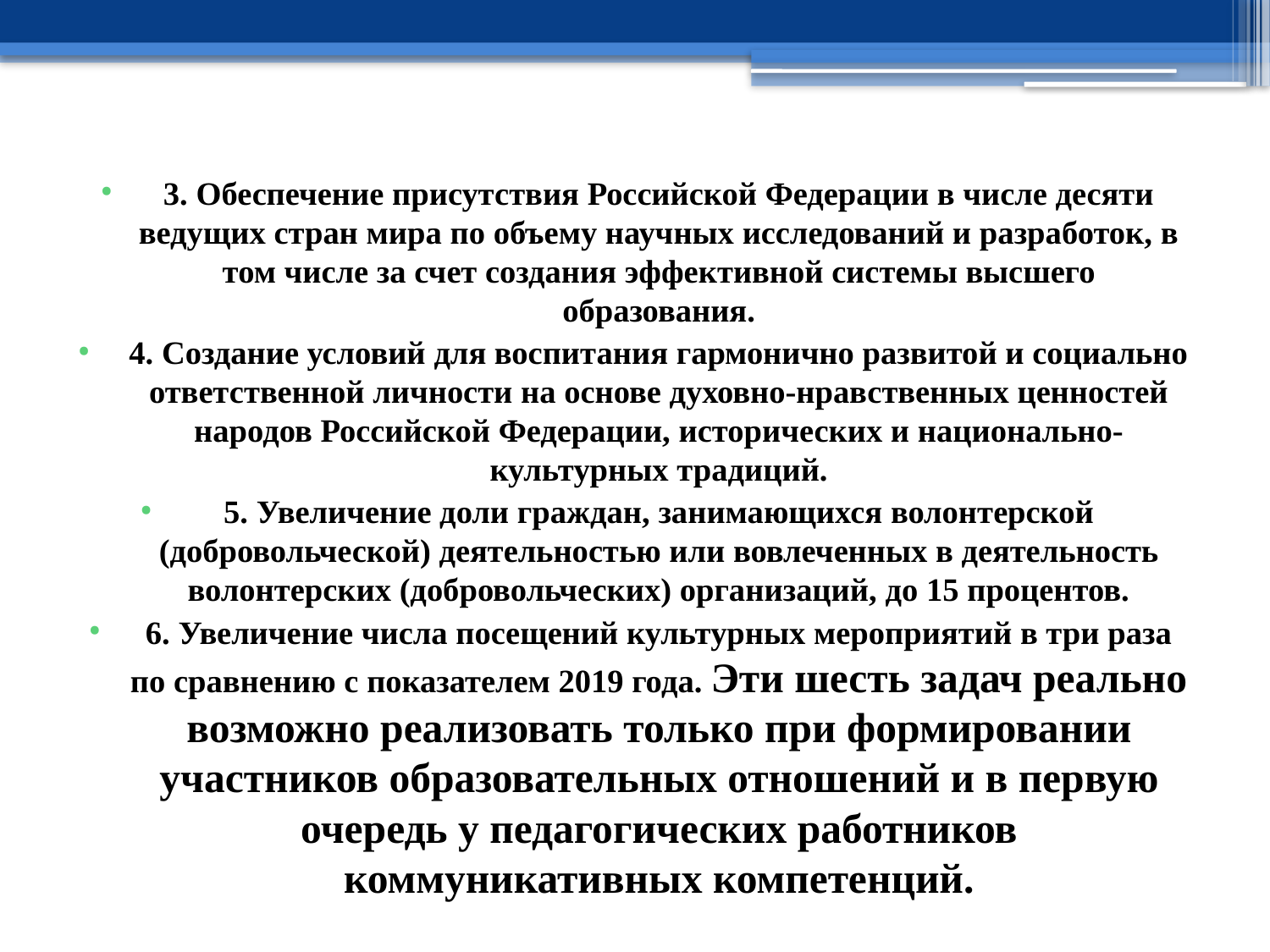

#
3. Обеспечение присутствия Российской Федерации в числе десяти ведущих стран мира по объему научных исследований и разработок, в том числе за счет создания эффективной системы высшего образования.
4. Создание условий для воспитания гармонично развитой и социально ответственной личности на основе духовно-нравственных ценностей народов Российской Федерации, исторических и национально-культурных традиций.
5. Увеличение доли граждан, занимающихся волонтерской (добровольческой) деятельностью или вовлеченных в деятельность волонтерских (добровольческих) организаций, до 15 процентов.
6. Увеличение числа посещений культурных мероприятий в три раза по сравнению с показателем 2019 года. Эти шесть задач реально возможно реализовать только при формировании участников образовательных отношений и в первую очередь у педагогических работников коммуникативных компетенций.